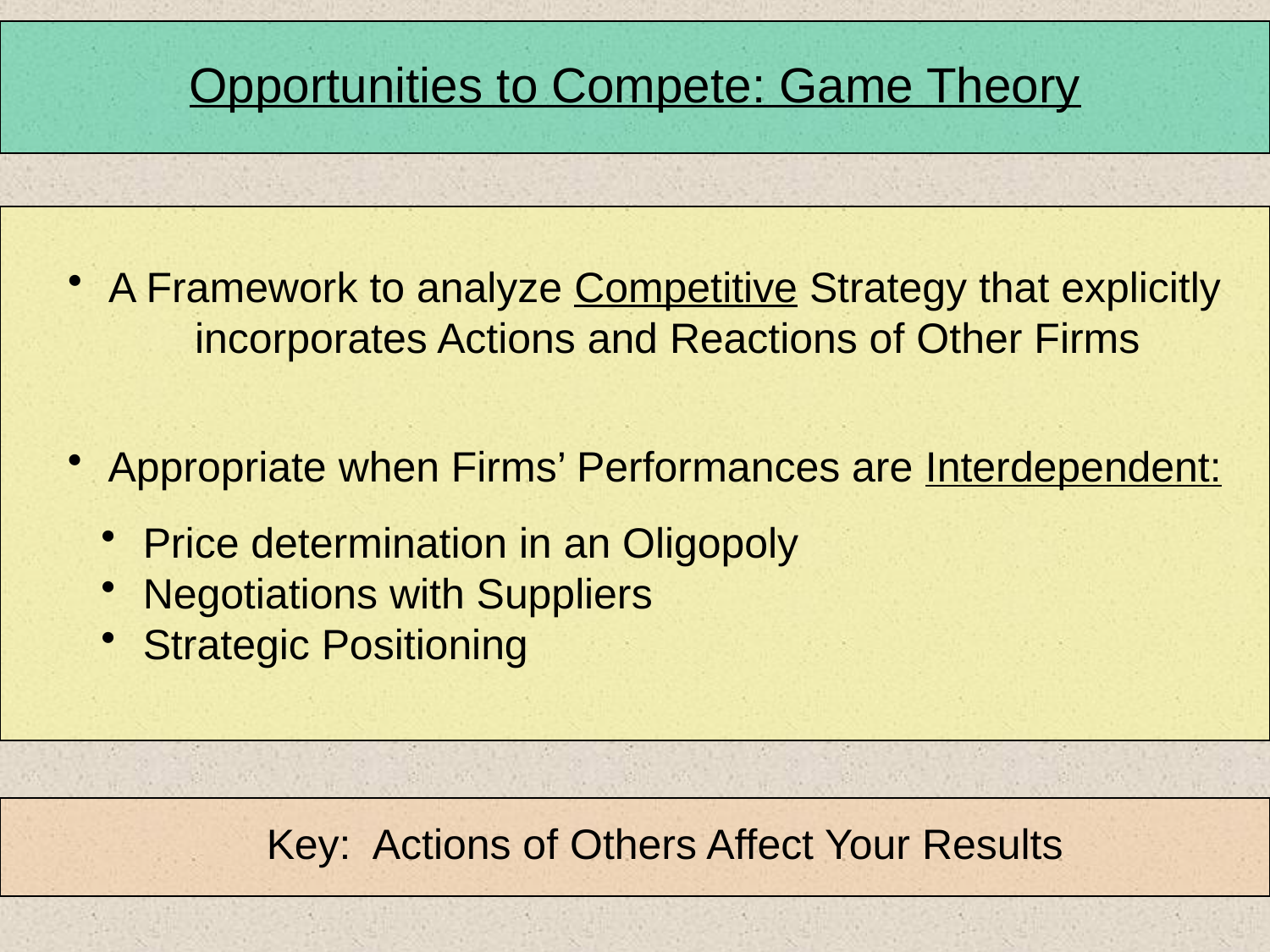

Opportunities to Compete: Game Theory

 A Framework to analyze Competitive Strategy that explicitly
	incorporates Actions and Reactions of Other Firms
 Appropriate when Firms’ Performances are Interdependent:

 Price determination in an Oligopoly
 Negotiations with Suppliers
 Strategic Positioning

 Key:  Actions of Others Affect Your Results